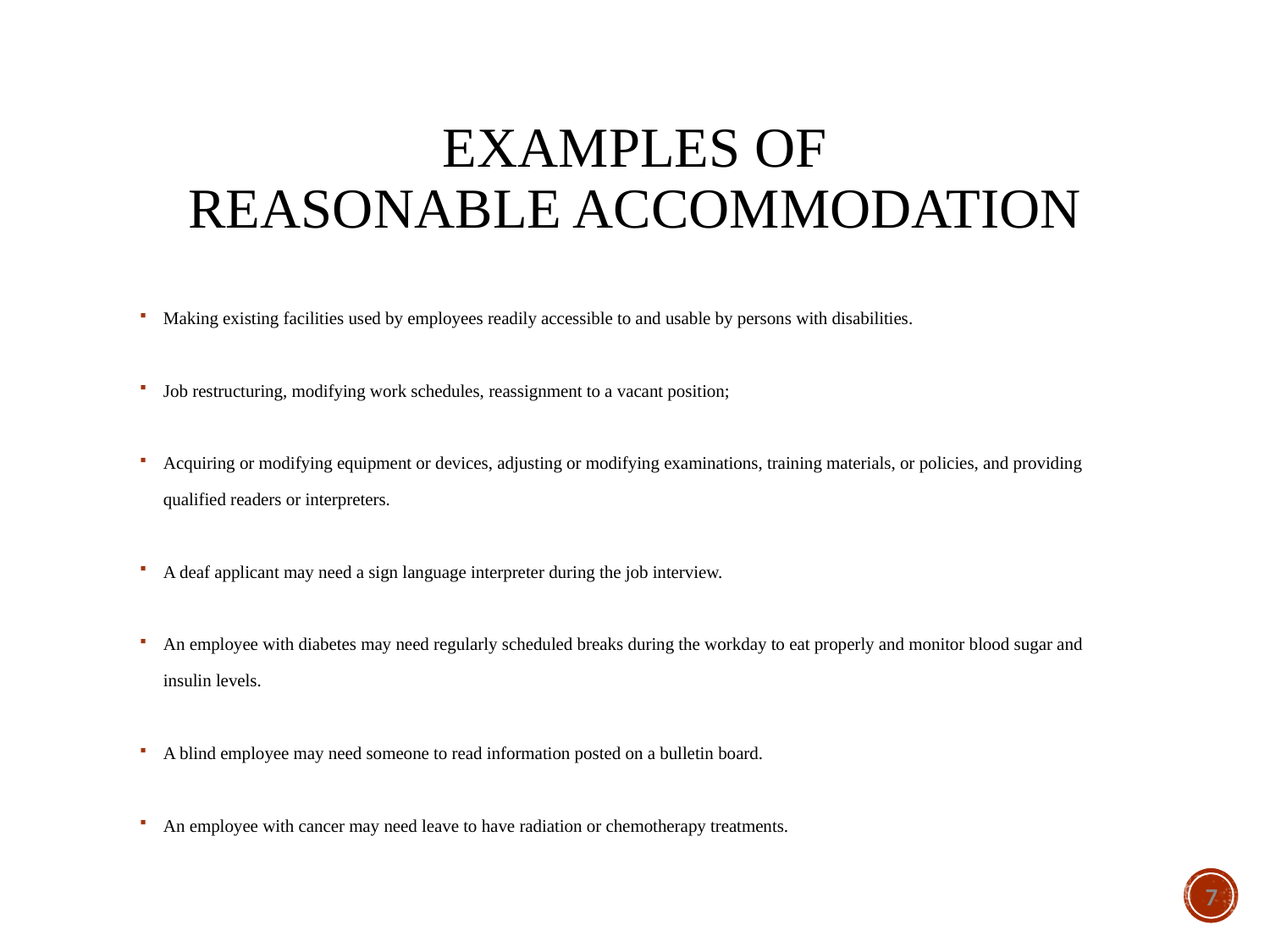

# EXAMPLES OF REASONABLE ACCOMMODATION
Making existing facilities used by employees readily accessible to and usable by persons with disabilities.

Job restructuring, modifying work schedules, reassignment to a vacant position;

Acquiring or modifying equipment or devices, adjusting or modifying examinations, training materials, or policies, and providing qualified readers or interpreters.

A deaf applicant may need a sign language interpreter during the job interview.

An employee with diabetes may need regularly scheduled breaks during the workday to eat properly and monitor blood sugar and insulin levels.

A blind employee may need someone to read information posted on a bulletin board.

An employee with cancer may need leave to have radiation or chemotherapy treatments.
7